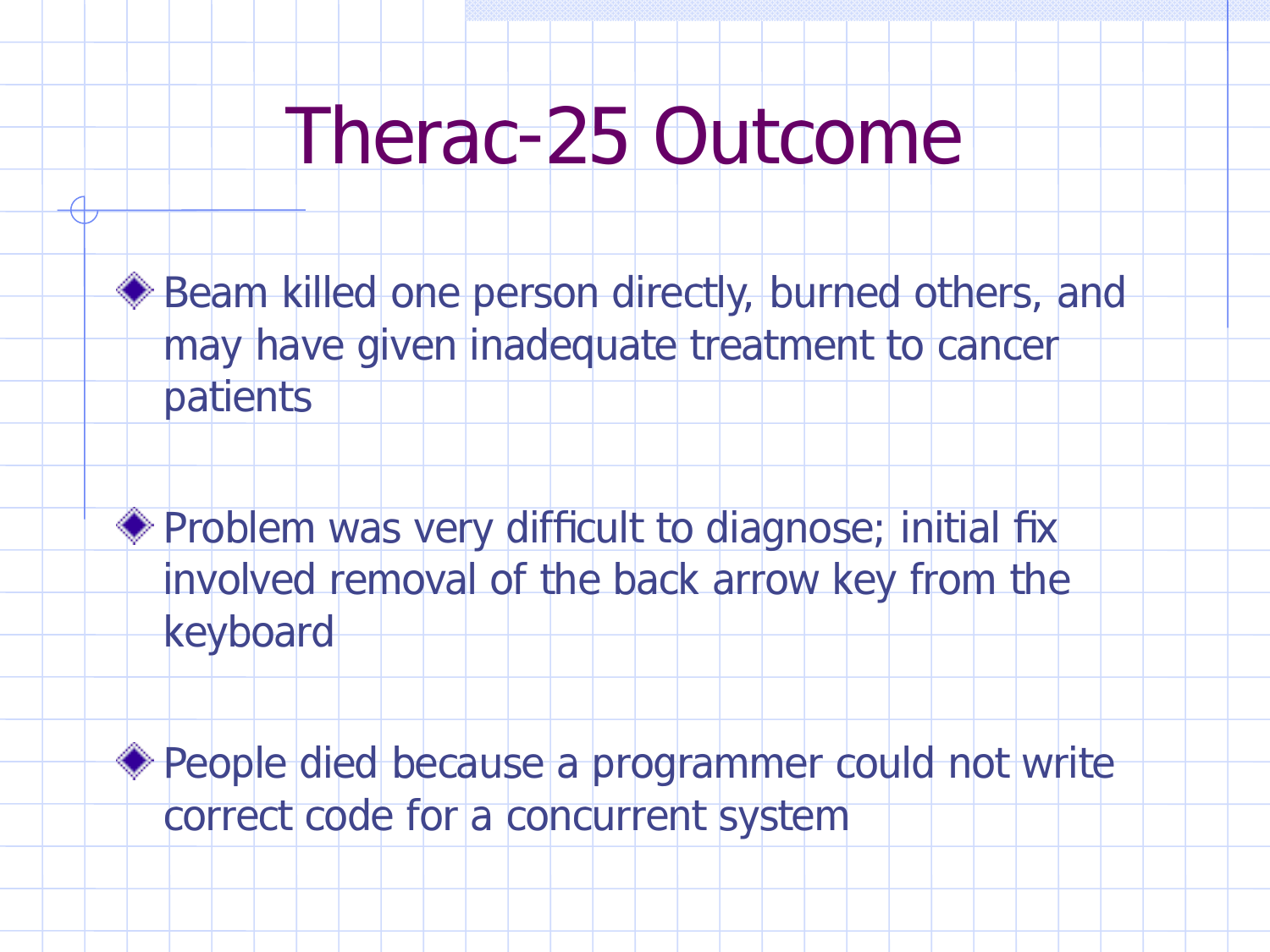

# Therac-25 Outcome
Beam killed one person directly, burned others, and may have given inadequate treatment to cancer patients

Problem was very difficult to diagnose; initial fix involved removal of the back arrow key from the keyboard

People died because a programmer could not write correct code for a concurrent system